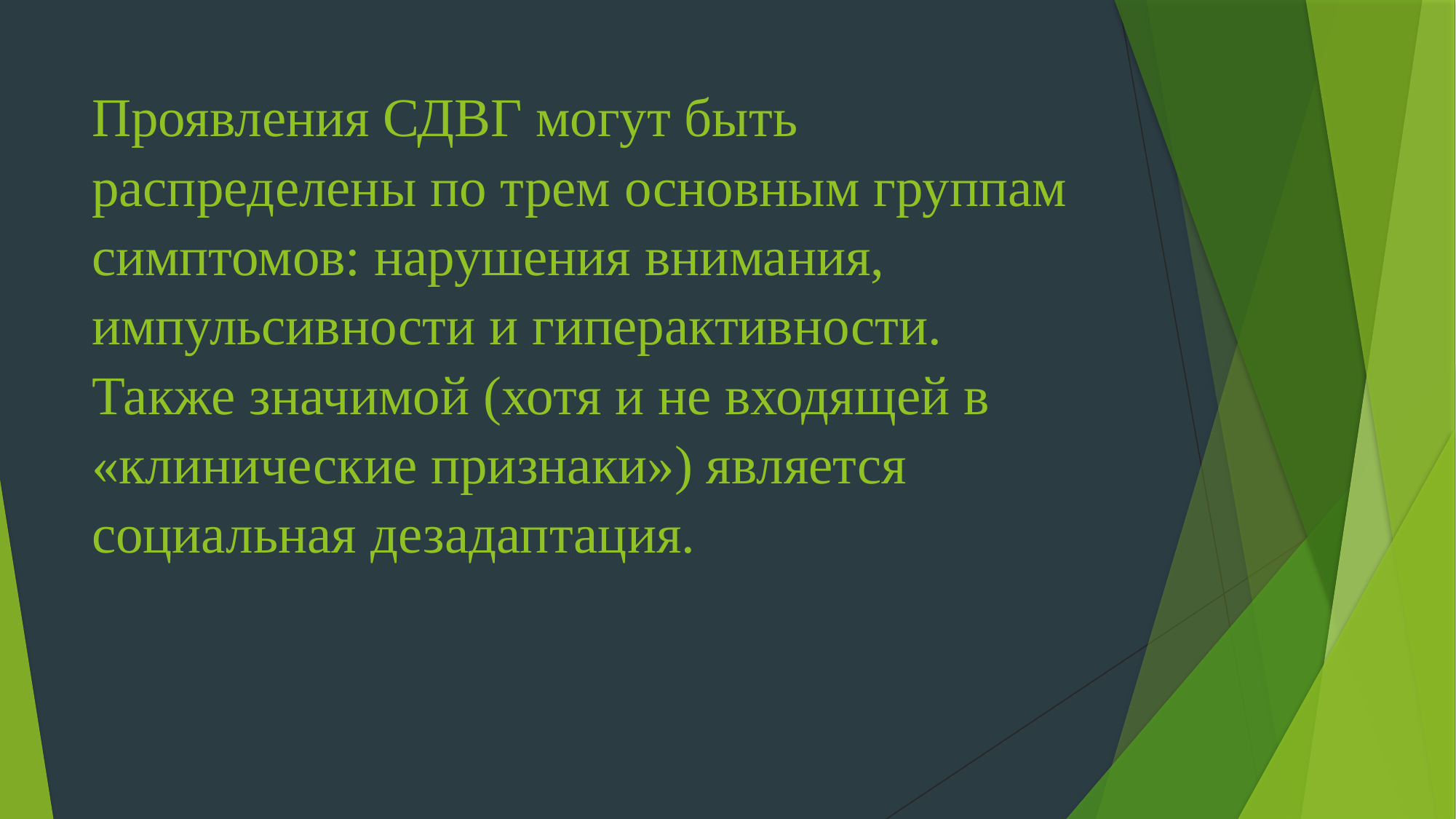

# Проявления СДВГ могут быть распределены по трем основным группам симптомов: нарушения внимания, импульсивности и гиперактивности. Также значимой (хотя и не входящей в «клинические признаки») является социальная дезадаптация.